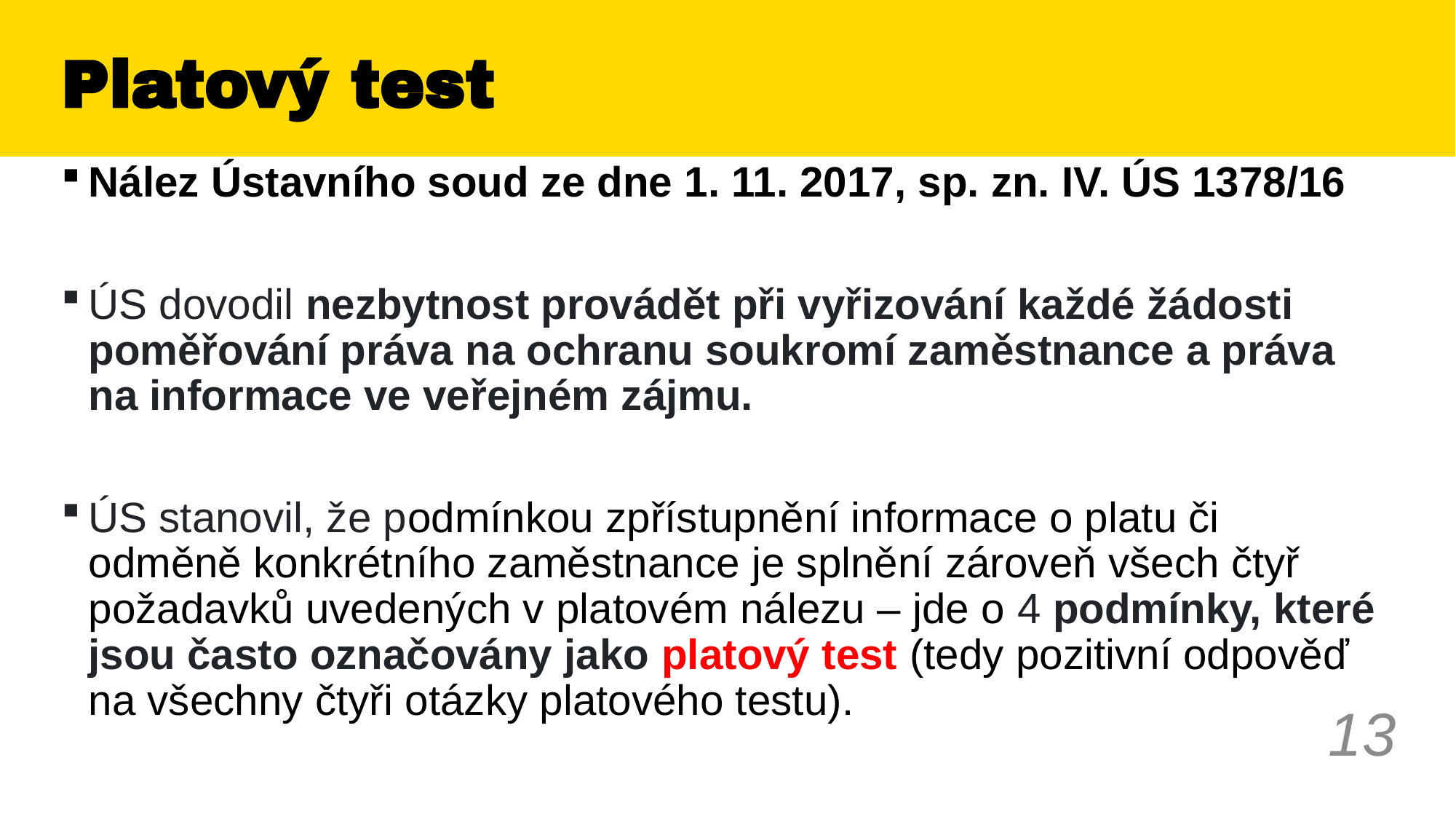

# Platový test
Nález Ústavního soud ze dne 1. 11. 2017, sp. zn. IV. ÚS 1378/16

ÚS dovodil nezbytnost provádět při vyřizování každé žádosti poměřování práva na ochranu soukromí zaměstnance a práva na informace ve veřejném zájmu.

ÚS stanovil, že podmínkou zpřístupnění informace o platu či odměně konkrétního zaměstnance je splnění zároveň všech čtyř požadavků uvedených v platovém nálezu – jde o 4 podmínky, které jsou často označovány jako platový test (tedy pozitivní odpověď na všechny čtyři otázky platového testu).
13